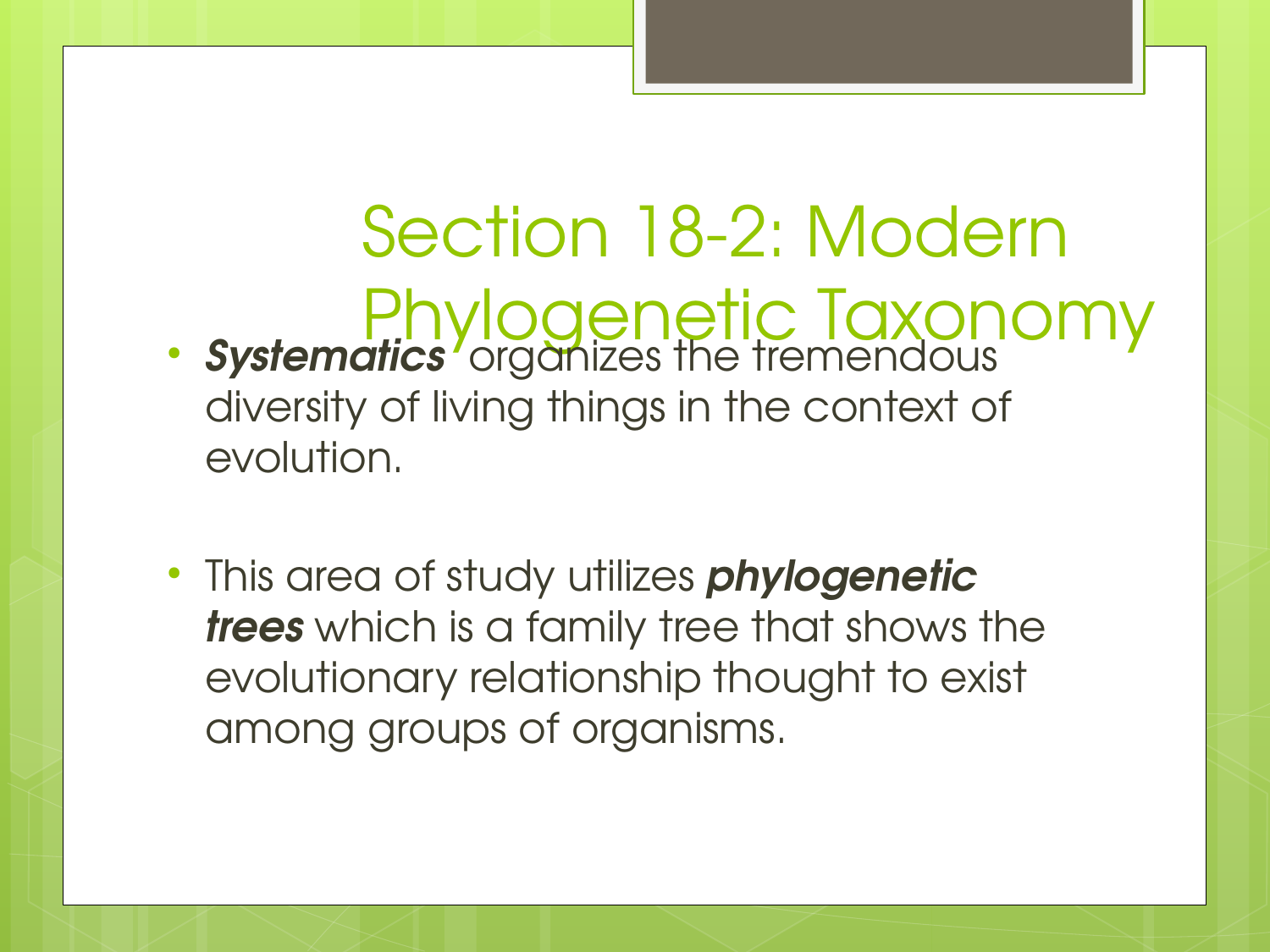

# Section 18-2: Modern Phylogenetic Taxonomy
Systematics  organizes the tremendous diversity of living things in the context of evolution.

This area of study utilizes phylogenetic trees which is a family tree that shows the evolutionary relationship thought to exist among groups of organisms.